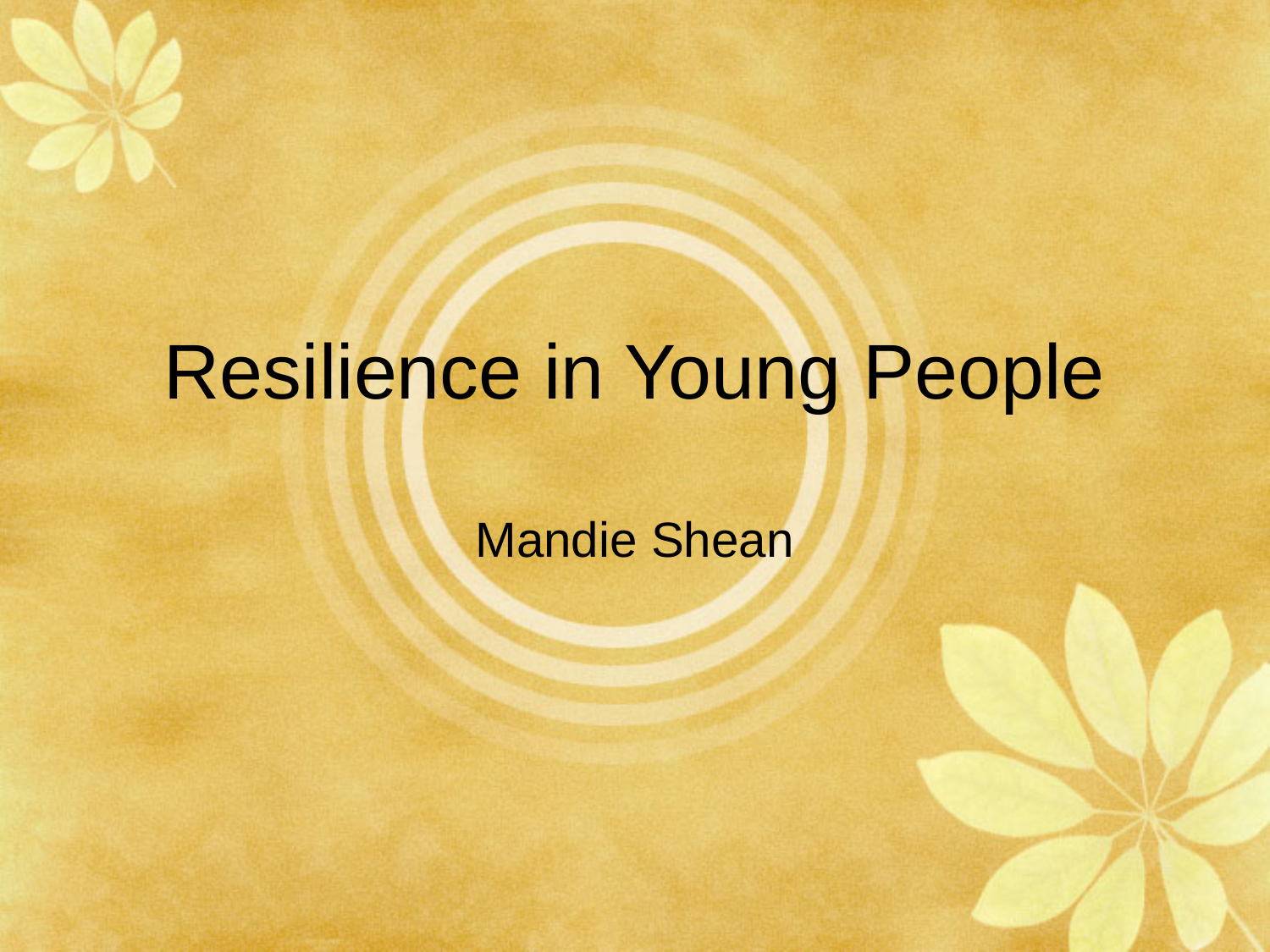

# Resilience in Young People Mandie Shean